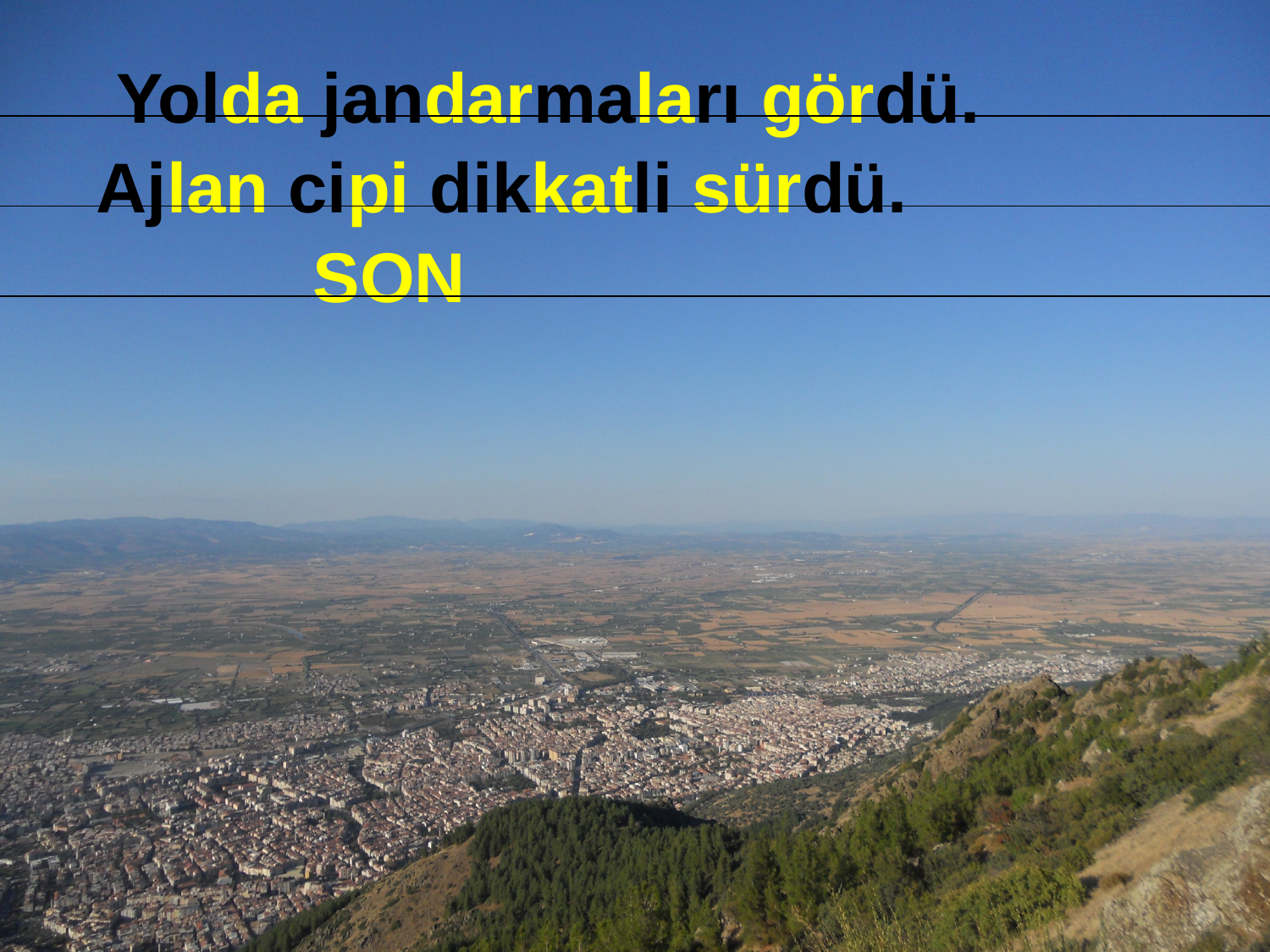

Yolda jandarmaları gördü.
   Ajlan cipi dikkatli sürdü.
              SON
Erhan KESKİN